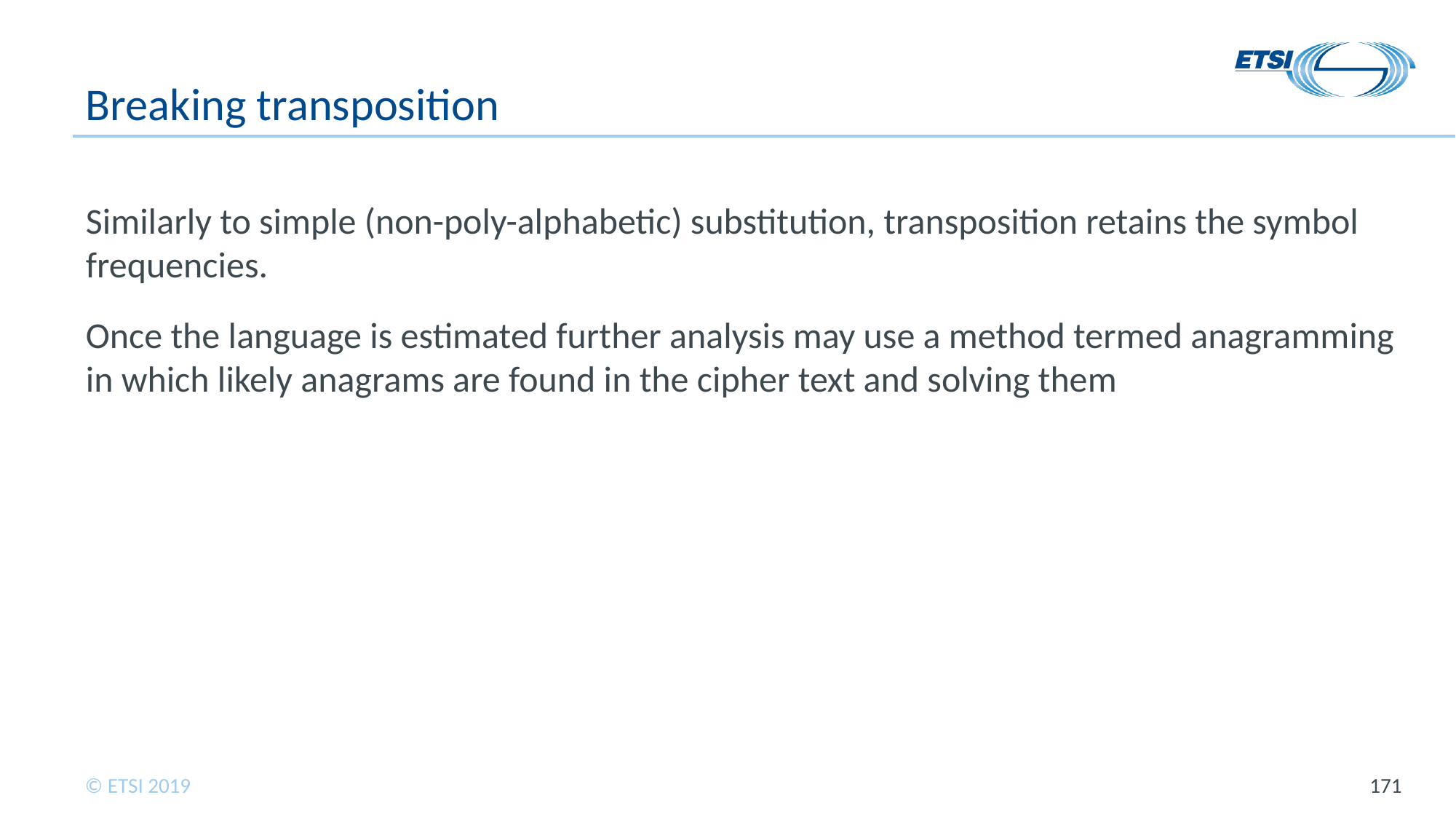

# Breaking transposition
Similarly to simple (non-poly-alphabetic) substitution, transposition retains the symbol frequencies.
Once the language is estimated further analysis may use a method termed anagramming in which likely anagrams are found in the cipher text and solving them